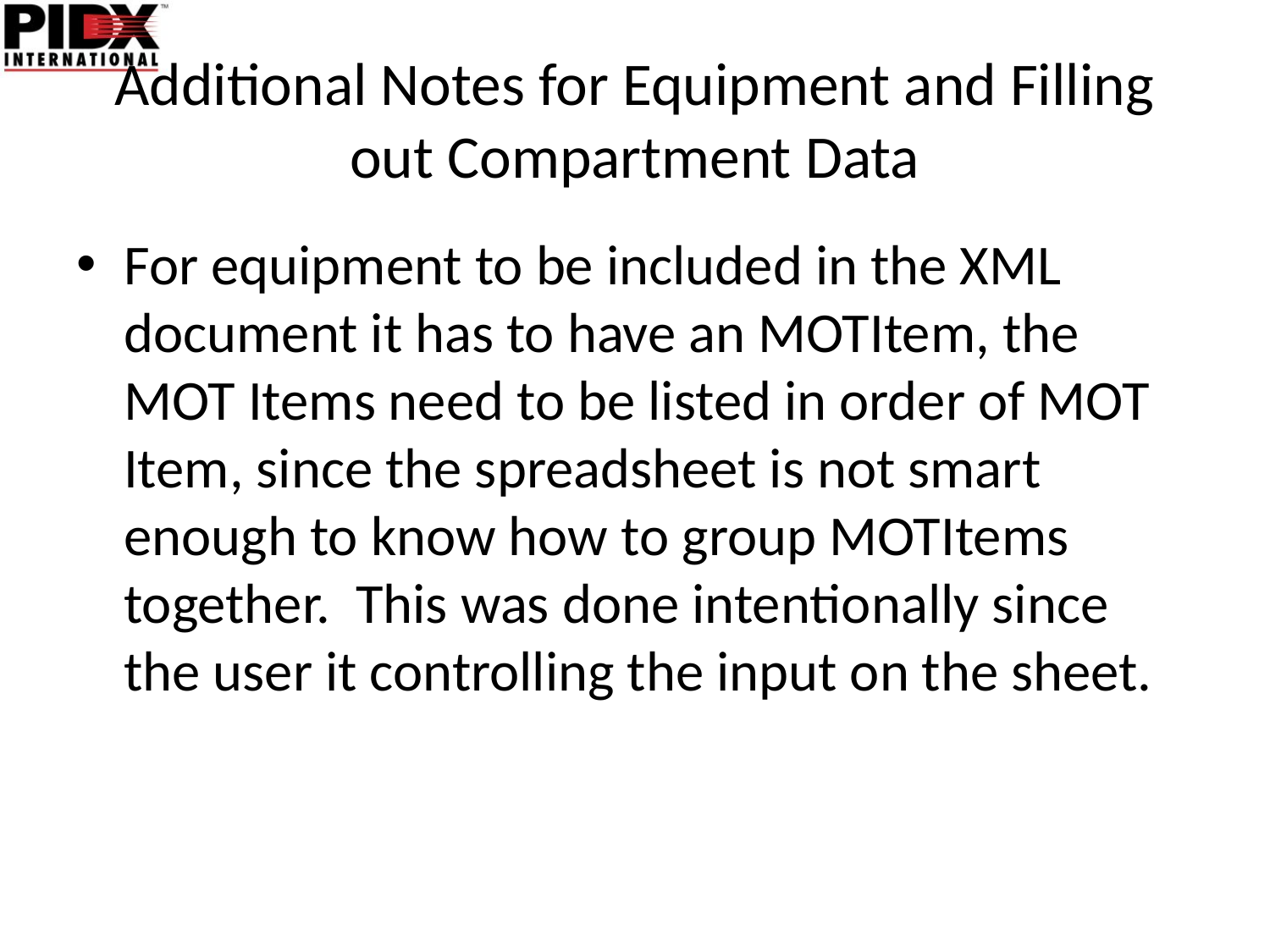

# Additional Notes for Equipment and Filling out Compartment Data
For equipment to be included in the XML document it has to have an MOTItem, the MOT Items need to be listed in order of MOT Item, since the spreadsheet is not smart enough to know how to group MOTItems together.  This was done intentionally since the user it controlling the input on the sheet.